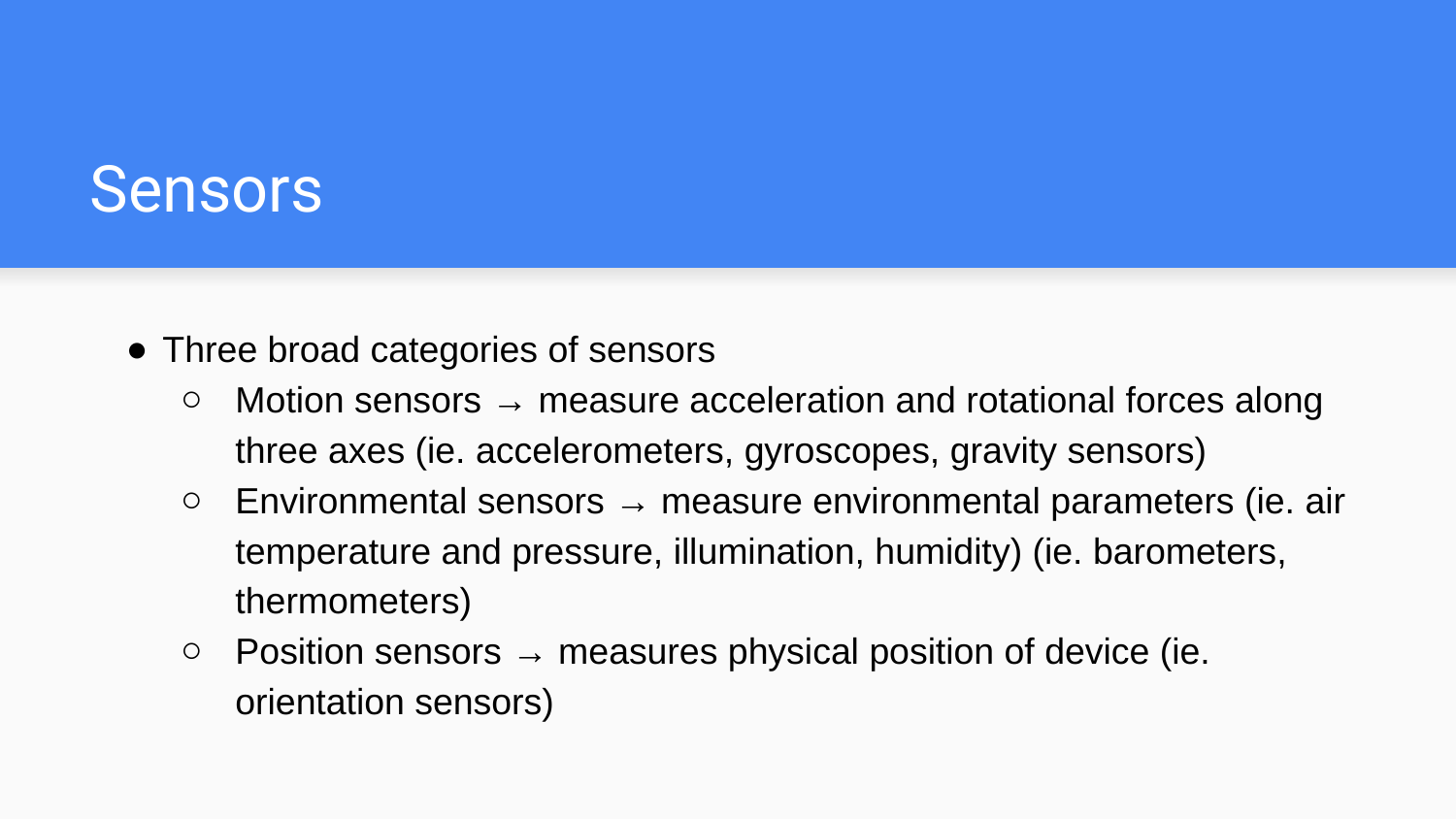

# Sensors
Three broad categories of sensors
Motion sensors → measure acceleration and rotational forces along three axes (ie. accelerometers, gyroscopes, gravity sensors)
Environmental sensors → measure environmental parameters (ie. air temperature and pressure, illumination, humidity) (ie. barometers, thermometers)
Position sensors → measures physical position of device (ie. orientation sensors)